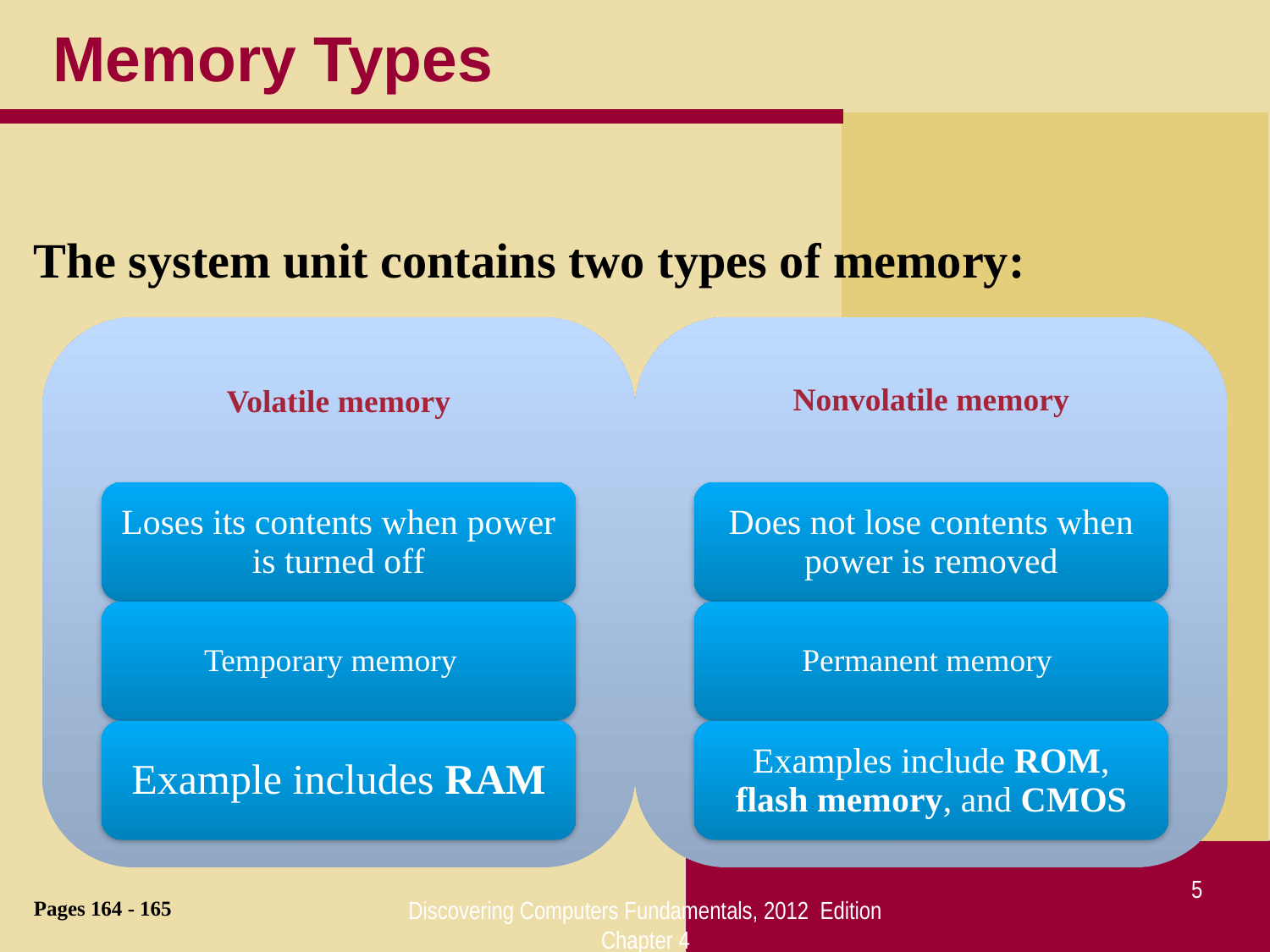

# Memory Types
The system unit contains two types of memory:
Volatile memory
Nonvolatile memory
Loses its contents when power is turned off
Does not lose contents when power is removed
Example includes RAM
Examples include ROM, flash memory, and CMOS
Permanent memory
Temporary memory
5
Pages 164 - 165
Discovering Computers Fundamentals, 2012  Edition Chapter 4